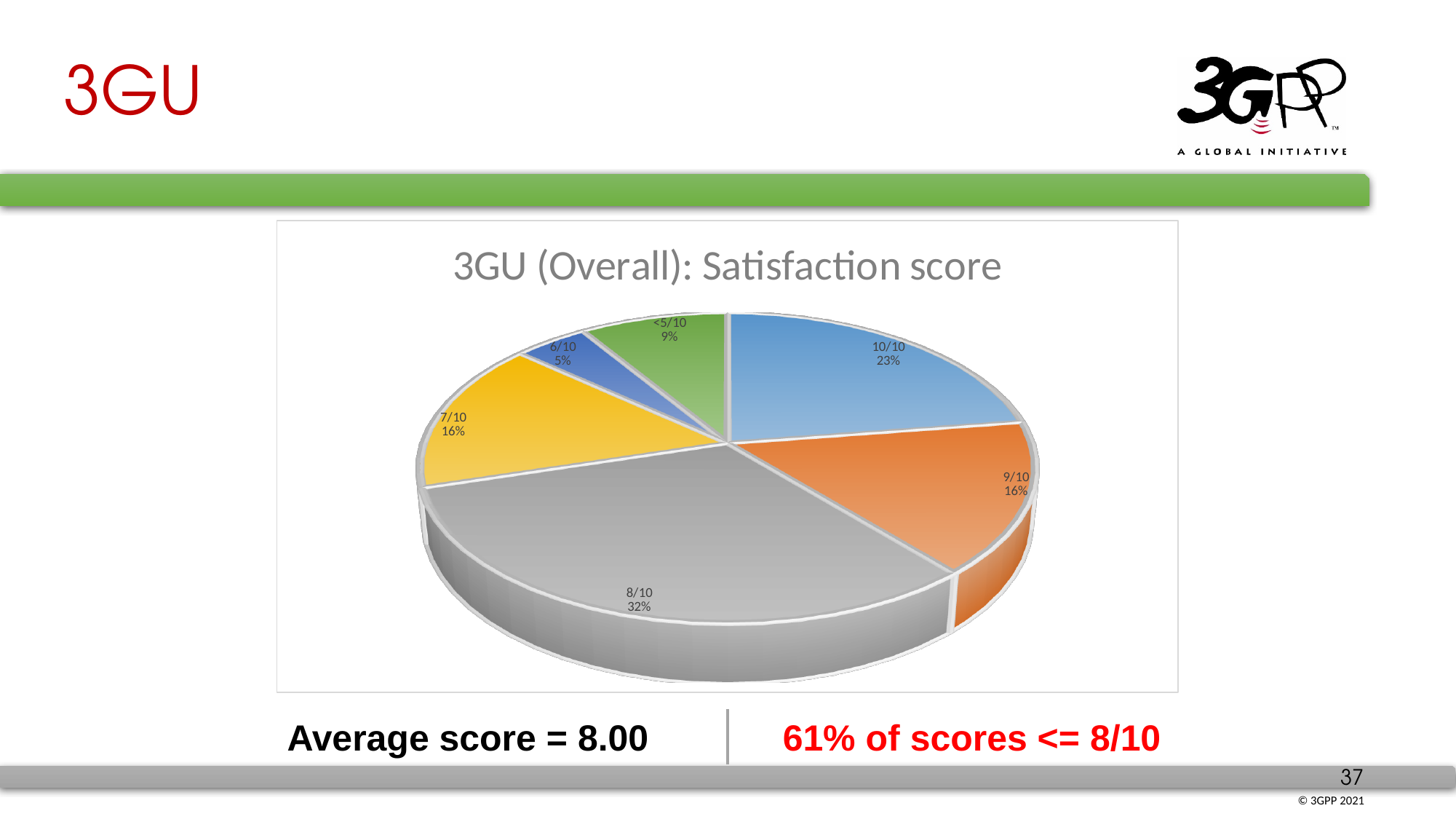

# 3GU

[unsupported chart]

Average score = 8.00
61% of scores <= 8/10